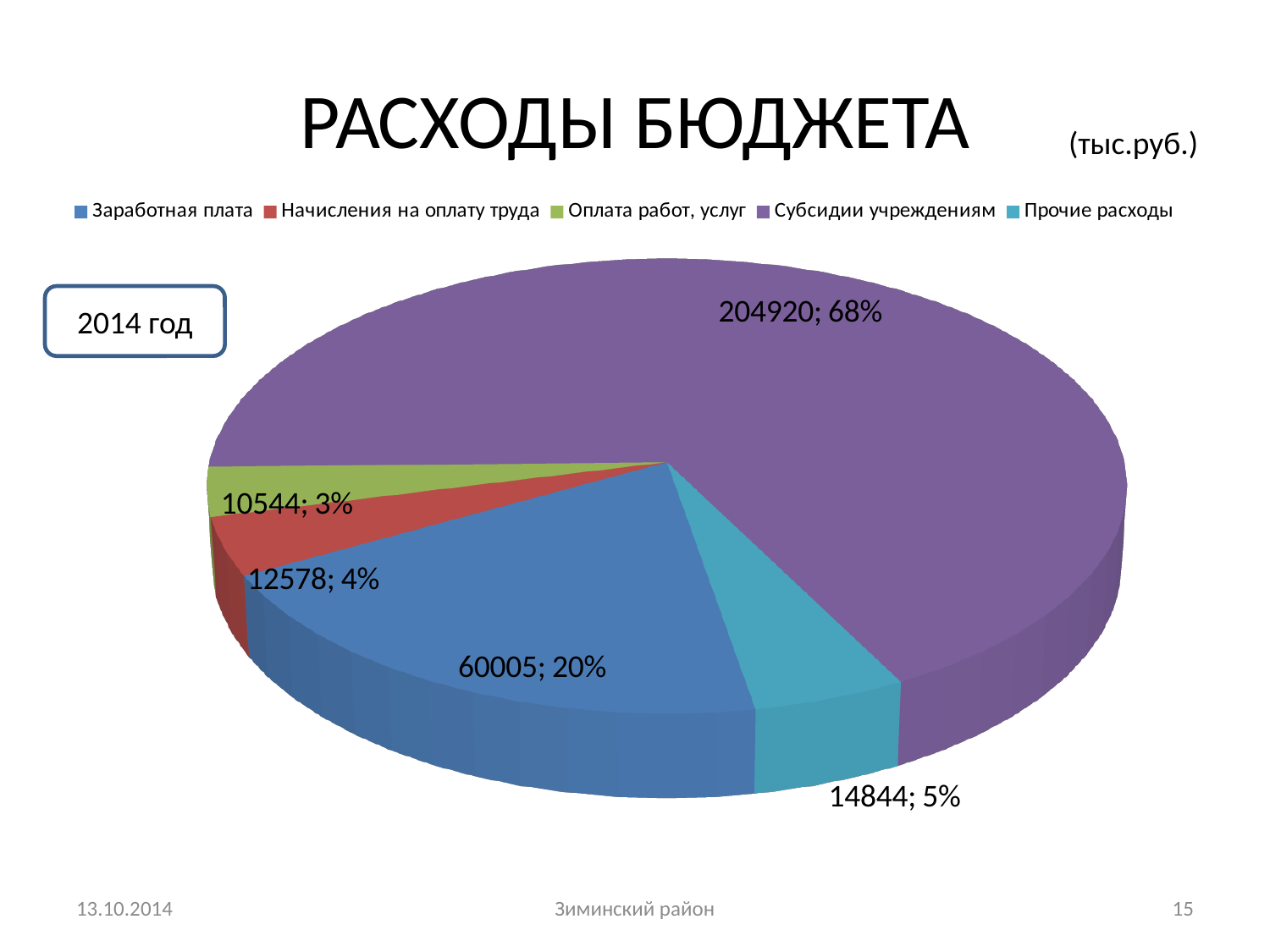

# РАСХОДЫ БЮДЖЕТА
(тыс.руб.)

[unsupported chart]

2014 год
13.10.2014
Зиминский район
15